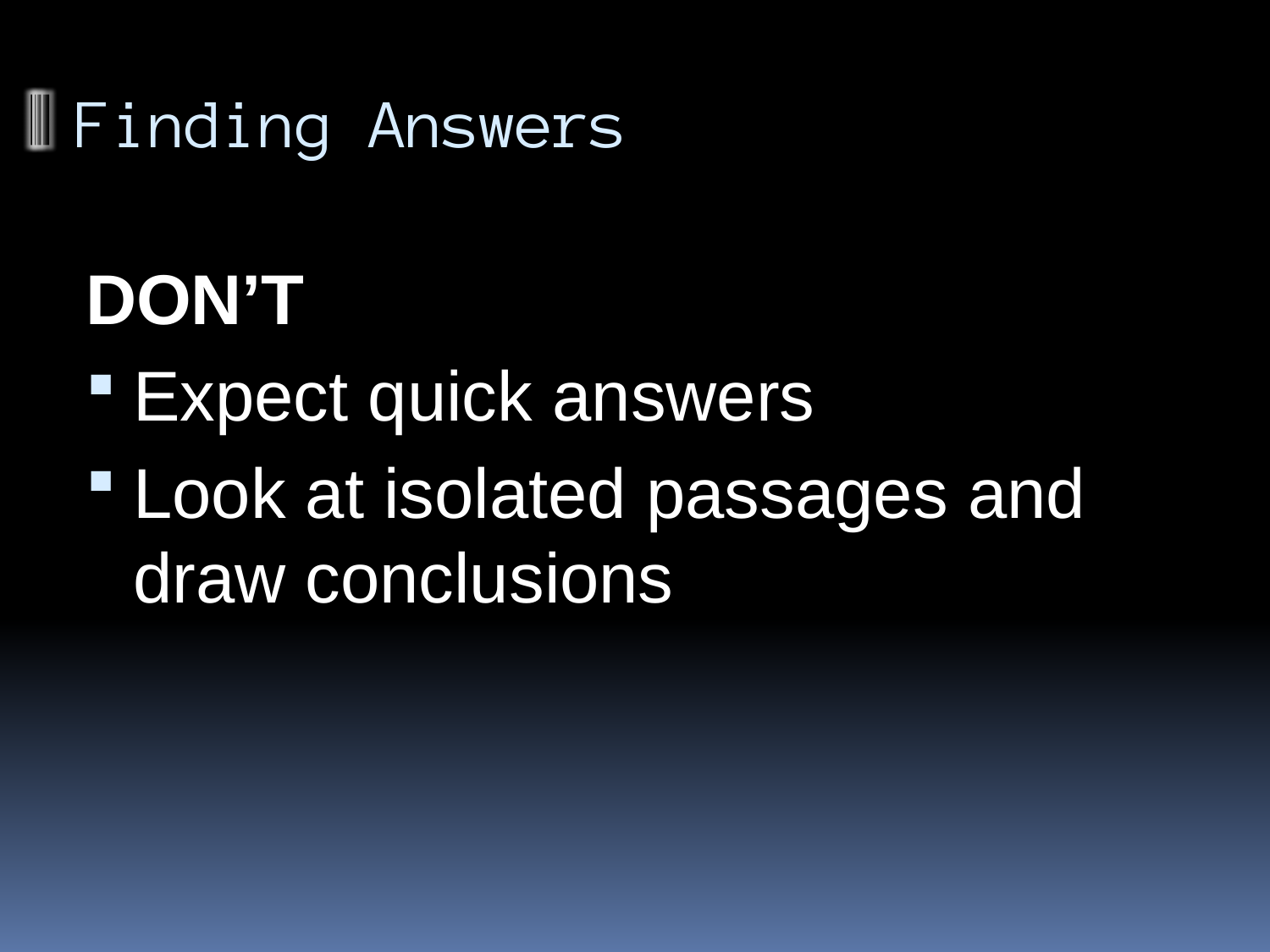

# Finding Answers
DON’T
Expect quick answers
Look at isolated passages and draw conclusions